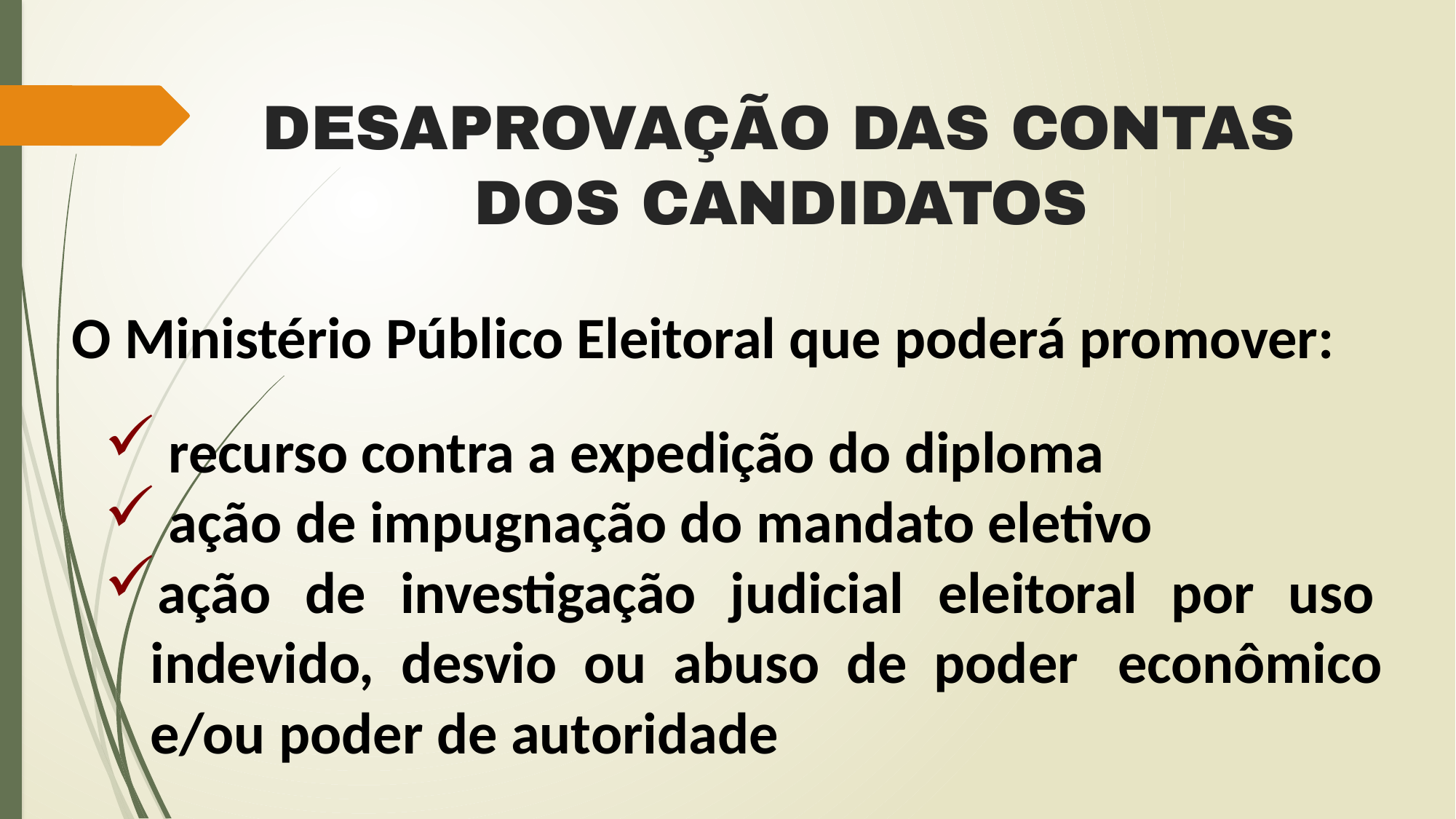

# DESAPROVAÇÃO DAS CONTAS DOS CANDIDATOS
O Ministério Público Eleitoral que poderá promover:

recurso contra a expedição do diploma
ação de impugnação do mandato eletivo
ação de investigação judicial eleitoral por uso  indevido, desvio ou abuso de poder econômico  e/ou poder de autoridade